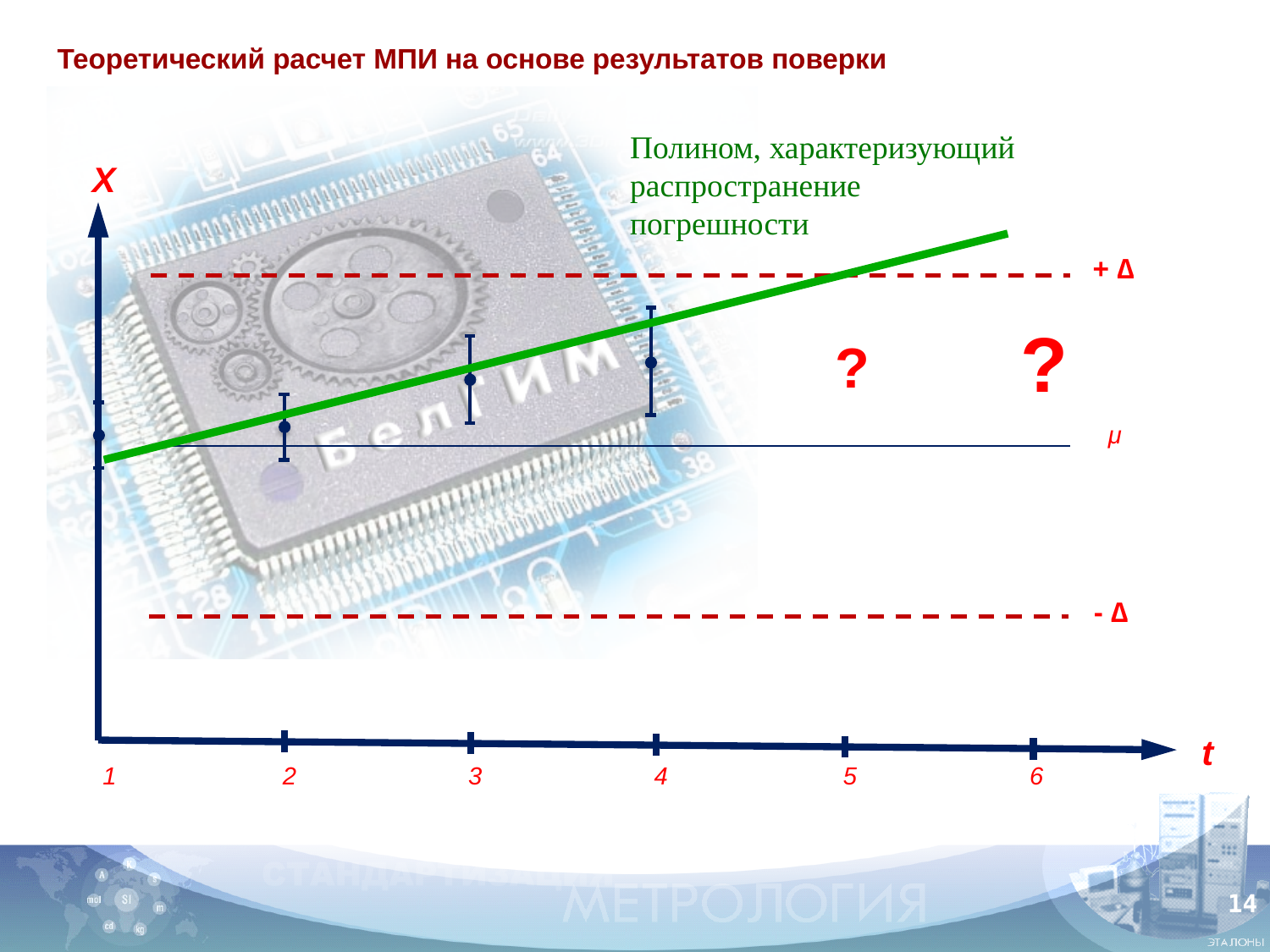

Теоретический расчет МПИ на основе результатов поверки
Полином, характеризующий распространение погрешности
X
+ ∆
?
?

μ
- ∆
t
1
2
3
4
5
6